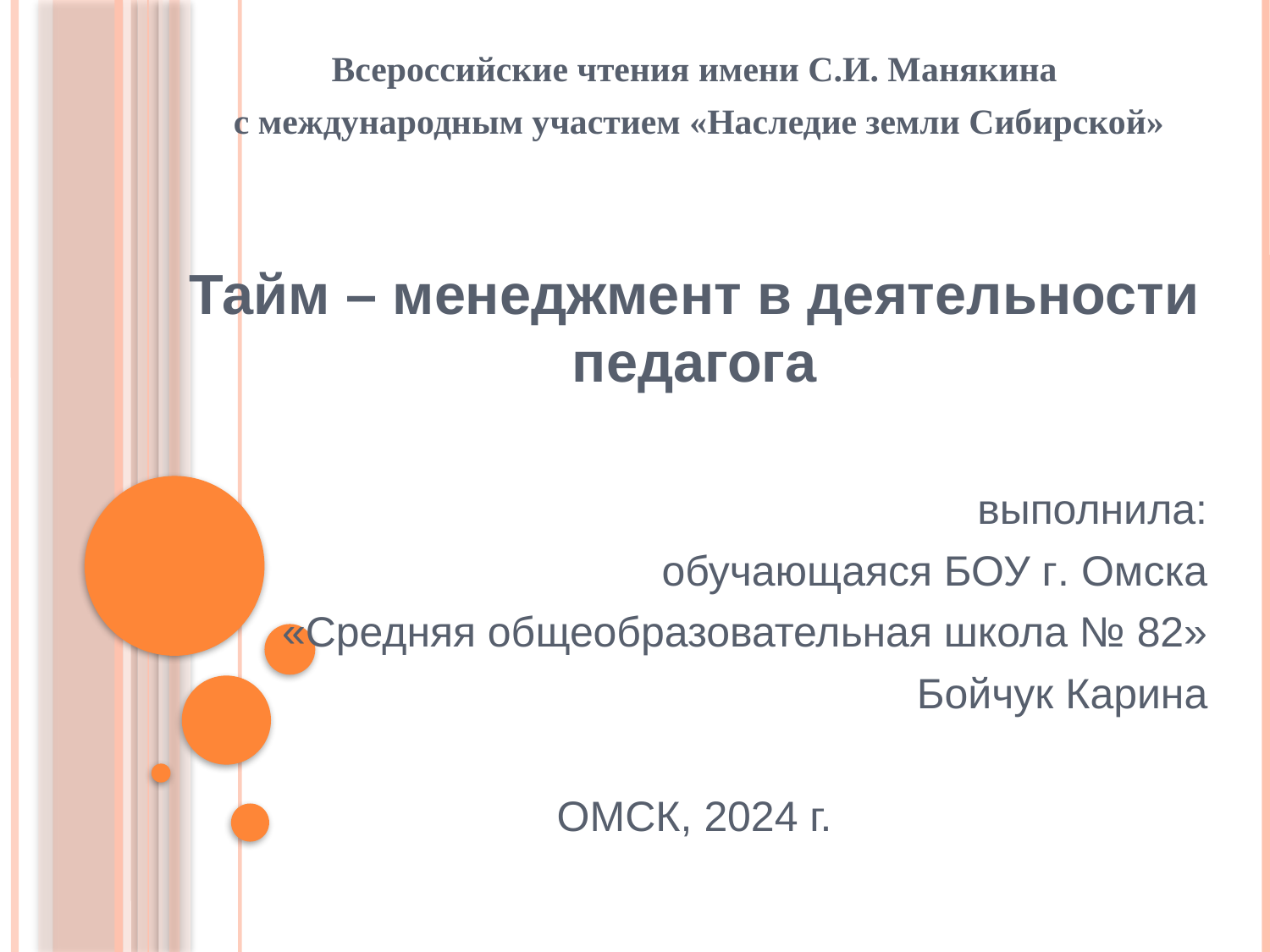

Всероссийские чтения имени С.И. Манякина
 с международным участием «Наследие земли Сибирской»

Тайм – менеджмент в деятельности педагога

выполнила:
обучающаяся БОУ г. Омска
«Средняя общеобразовательная школа № 82»
Бойчук Карина

ОМСК, 2024 г.
#